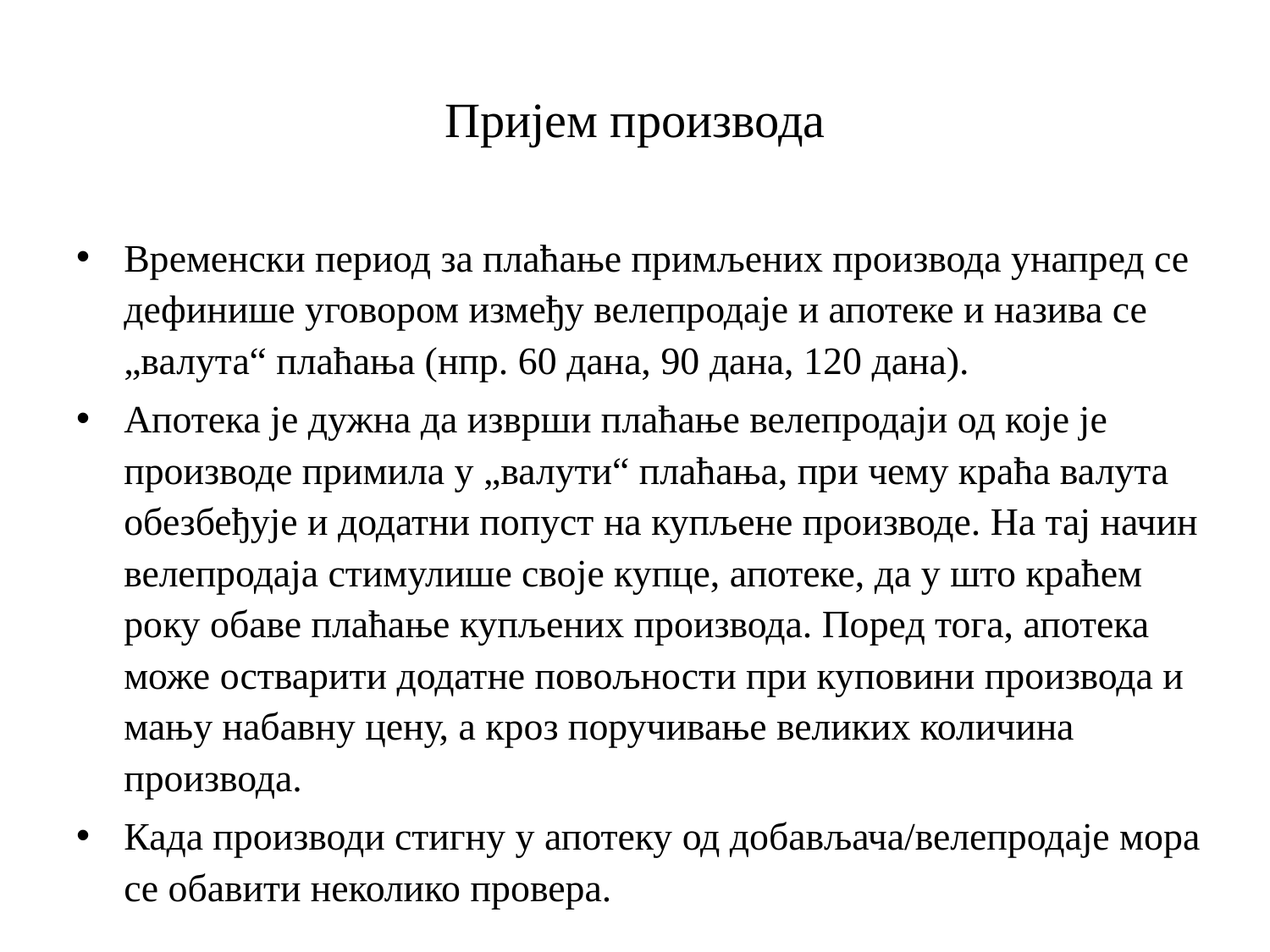

# Пријем производа
Временски период за плаћање примљених производа унапред се дефинише уговором између велепродаје и апотеке и назива се „валута“ плаћања (нпр. 60 дана, 90 дана, 120 дана).
Апотека је дужна да изврши плаћање велепродаји од које је производе примила у „валути“ плаћања, при чему краћа валута обезбеђује и додатни попуст на купљене производе. На тај начин велепродаја стимулише своје купце, апотеке, да у што краћем року обаве плаћање купљених производа. Поред тога, апотека може остварити додатне повољности при куповини производа и мању набавну цену, а кроз поручивање великих количина производа.
Када производи стигну у апотеку од добављача/велепродаје мора се обавити неколико провера.